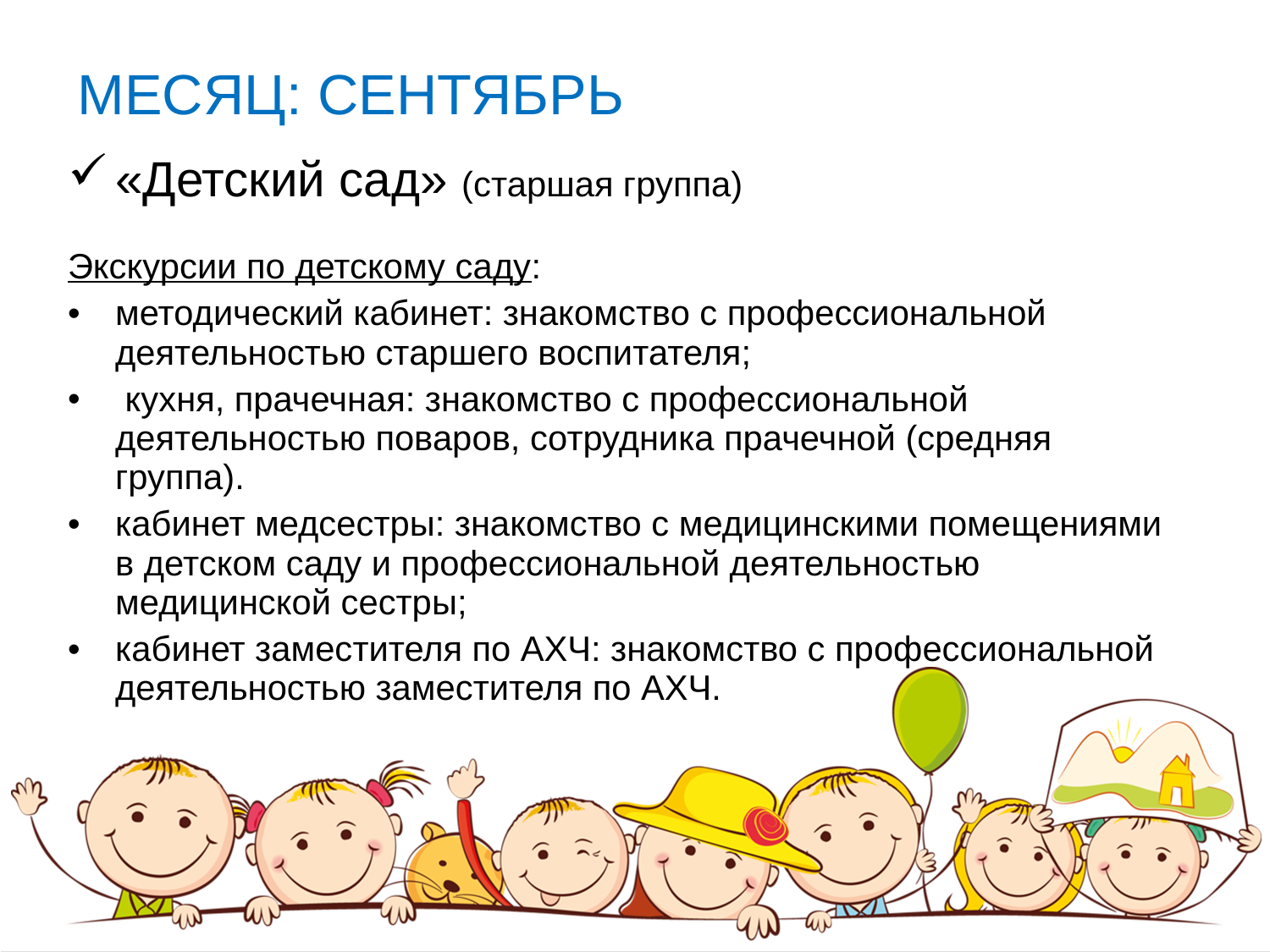

# МЕСЯЦ: СЕНТЯБРЬ
«Детский сад» (старшая группа)

Экскурсии по детскому саду:
методический кабинет: знакомство с профессиональной деятельностью старшего воспитателя;
 кухня, прачечная: знакомство с профессиональной деятельностью поваров, сотрудника прачечной (средняя группа).
кабинет медсестры: знакомство с медицинскими помещениями в детском саду и профессиональной деятельностью медицинской сестры;
кабинет заместителя по АХЧ: знакомство с профессиональной деятельностью заместителя по АХЧ.